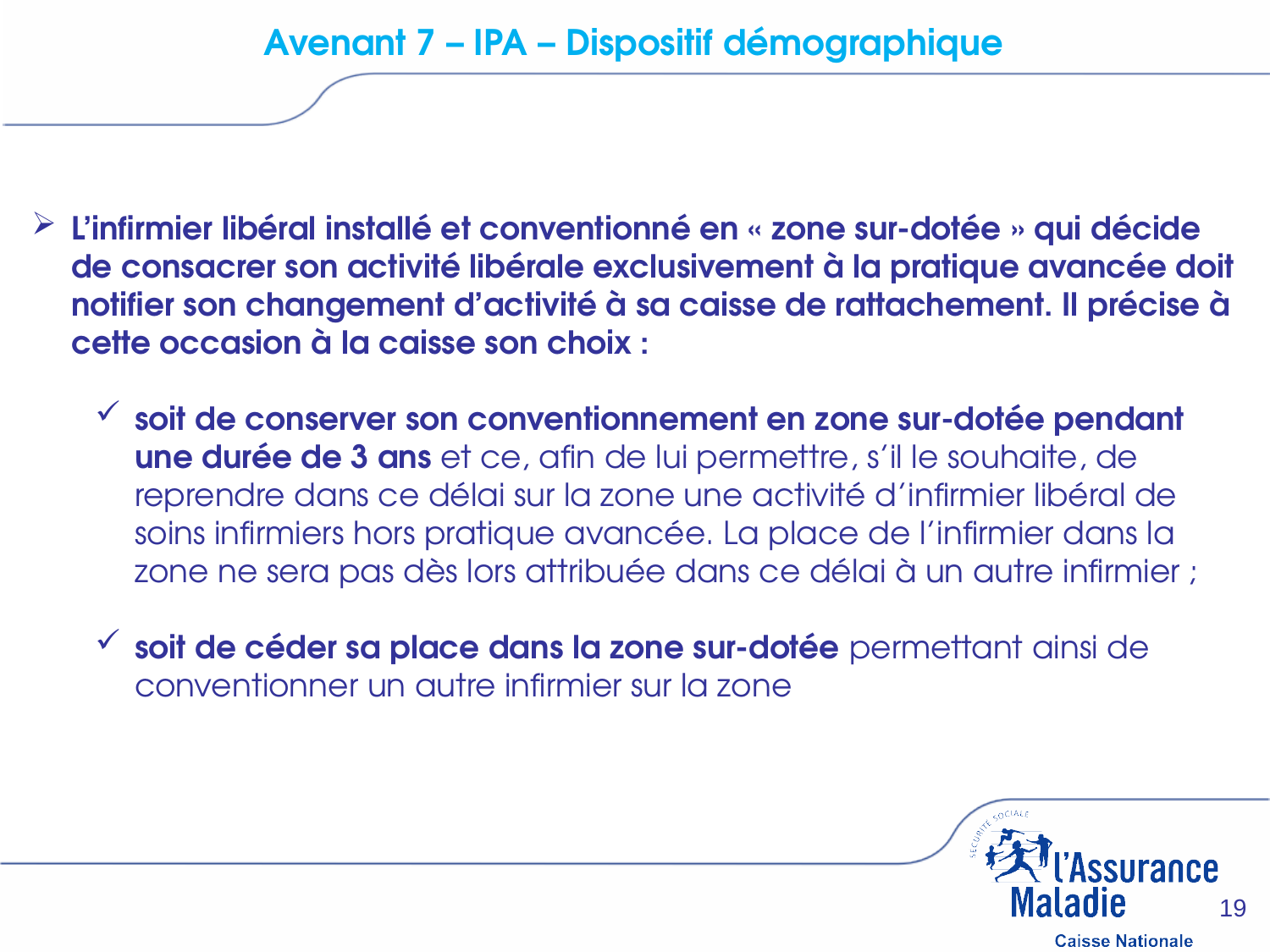

# Avenant 7 – IPA – Dispositif démographique

L’infirmier libéral installé et conventionné en « zone sur-dotée » qui décide de consacrer son activité libérale exclusivement à la pratique avancée doit notifier son changement d’activité à sa caisse de rattachement. Il précise à cette occasion à la caisse son choix :

soit de conserver son conventionnement en zone sur-dotée pendant une durée de 3 ans et ce, afin de lui permettre, s’il le souhaite, de reprendre dans ce délai sur la zone une activité d’infirmier libéral de soins infirmiers hors pratique avancée. La place de l’infirmier dans la zone ne sera pas dès lors attribuée dans ce délai à un autre infirmier ;

soit de céder sa place dans la zone sur-dotée permettant ainsi de conventionner un autre infirmier sur la zone

19